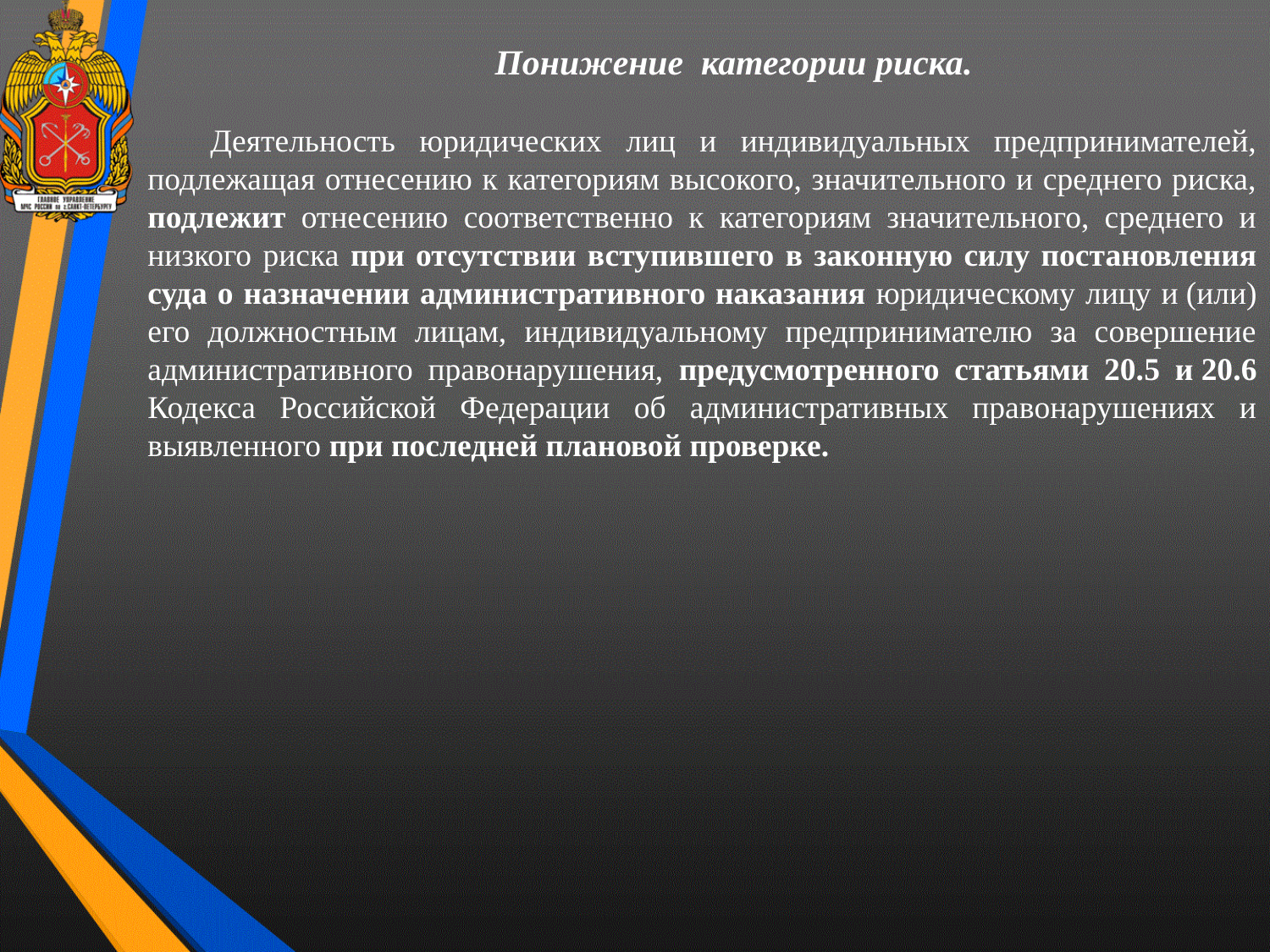

Понижение  категории риска.

Деятельность юридических лиц и индивидуальных предпринимателей, подлежащая отнесению к категориям высокого, значительного и среднего риска, подлежит отнесению соответственно к категориям значительного, среднего и низкого риска при отсутствии вступившего в законную силу постановления суда о назначении административного наказания юридическому лицу и (или) его должностным лицам, индивидуальному предпринимателю за совершение административного правонарушения, предусмотренного статьями 20.5 и 20.6 Кодекса Российской Федерации об административных правонарушениях и выявленного при последней плановой проверке.